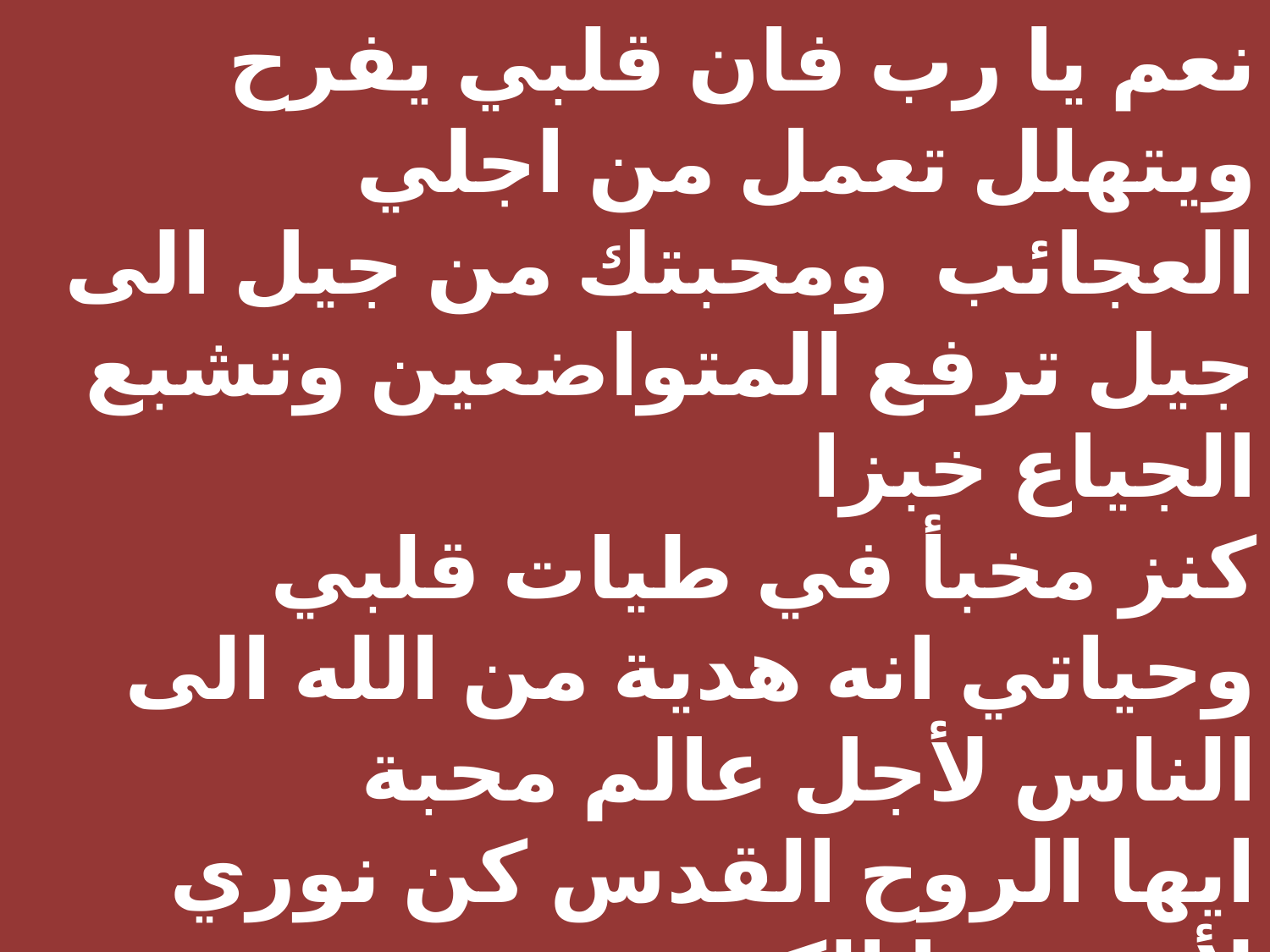

نعم يا رب فان قلبي يفرح ويتهلل تعمل من اجلي العجائب  ومحبتك من جيل الى جيل ترفع المتواضعين وتشبع الجياع خبزا
كنز مخبأ في طيات قلبي وحياتي انه هدية من الله الى الناس لأجل عالم محبة
ايها الروح القدس كن نوري لأرى هذا الكنز ..
ايها الروح القدس كن قوتي لأستطيع امتلاكه
أيها الروح القدس كن فرحي لأرنم في مدائح الرب